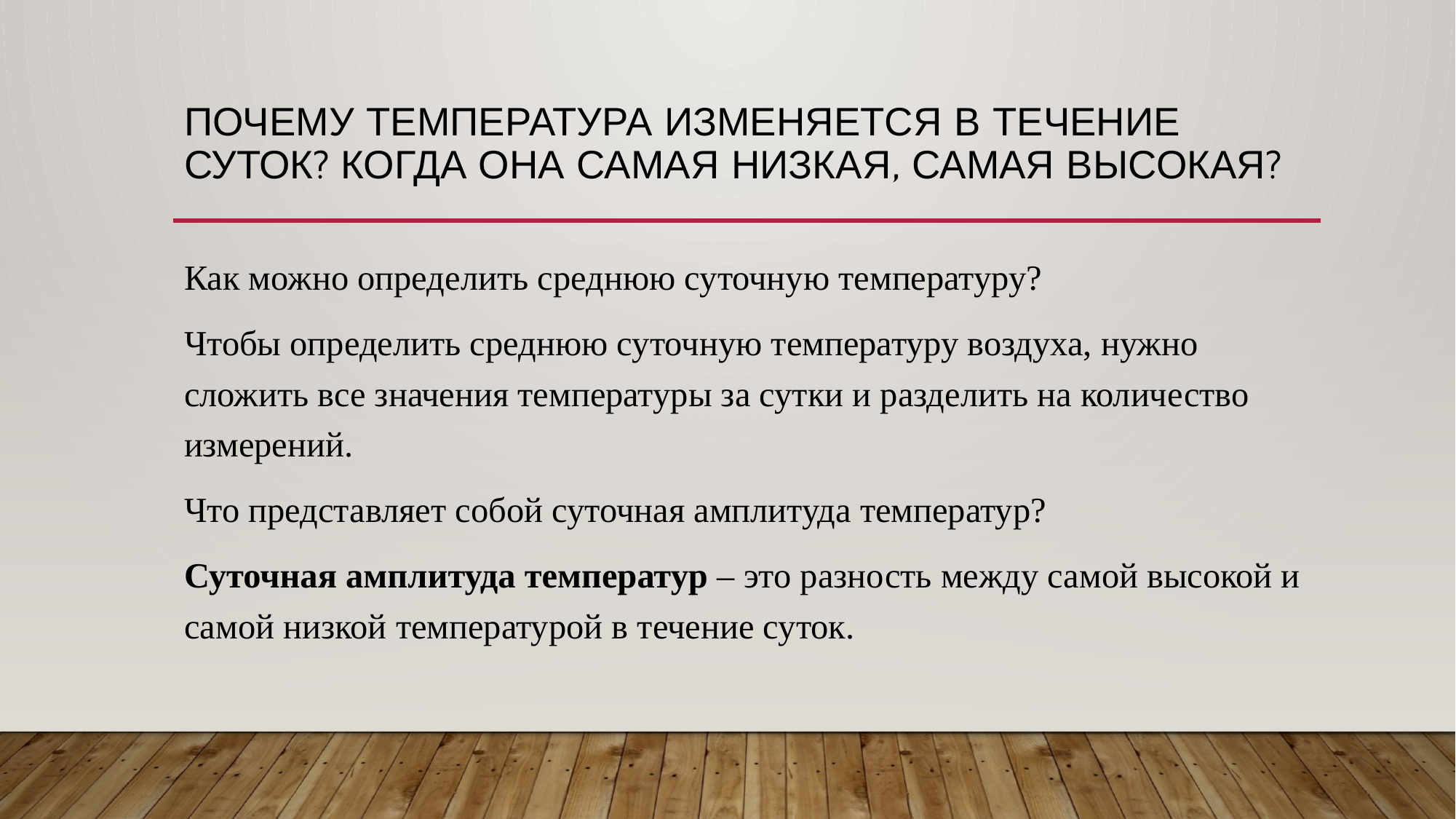

# Почему температура изменяется в течение суток? Когда она самая низкая, самая высокая?
Как можно определить среднюю суточную температуру?
Чтобы определить среднюю суточную температуру воздуха, нужно сложить все значения температуры за сутки и разделить на количество измерений.
Что представляет собой суточная амплитуда температур?
Суточная амплитуда температур – это разность между самой высокой и самой низкой температурой в течение суток.